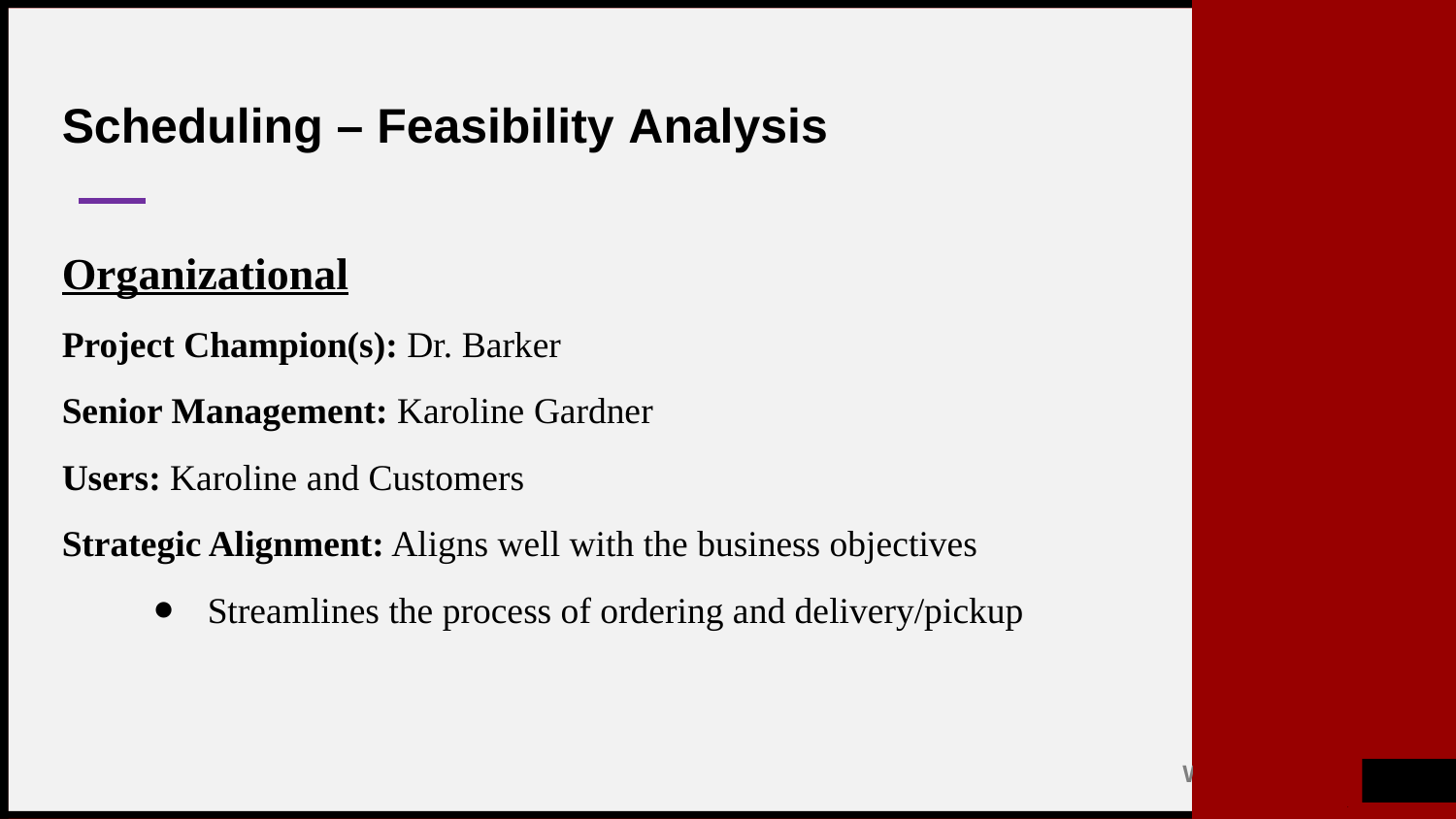

# Scheduling – Feasibility Analysis
Organizational
Project Champion(s): Dr. Barker
Senior Management: Karoline Gardner
Users: Karoline and Customers
Strategic Alignment: Aligns well with the business objectives
Streamlines the process of ordering and delivery/pickup